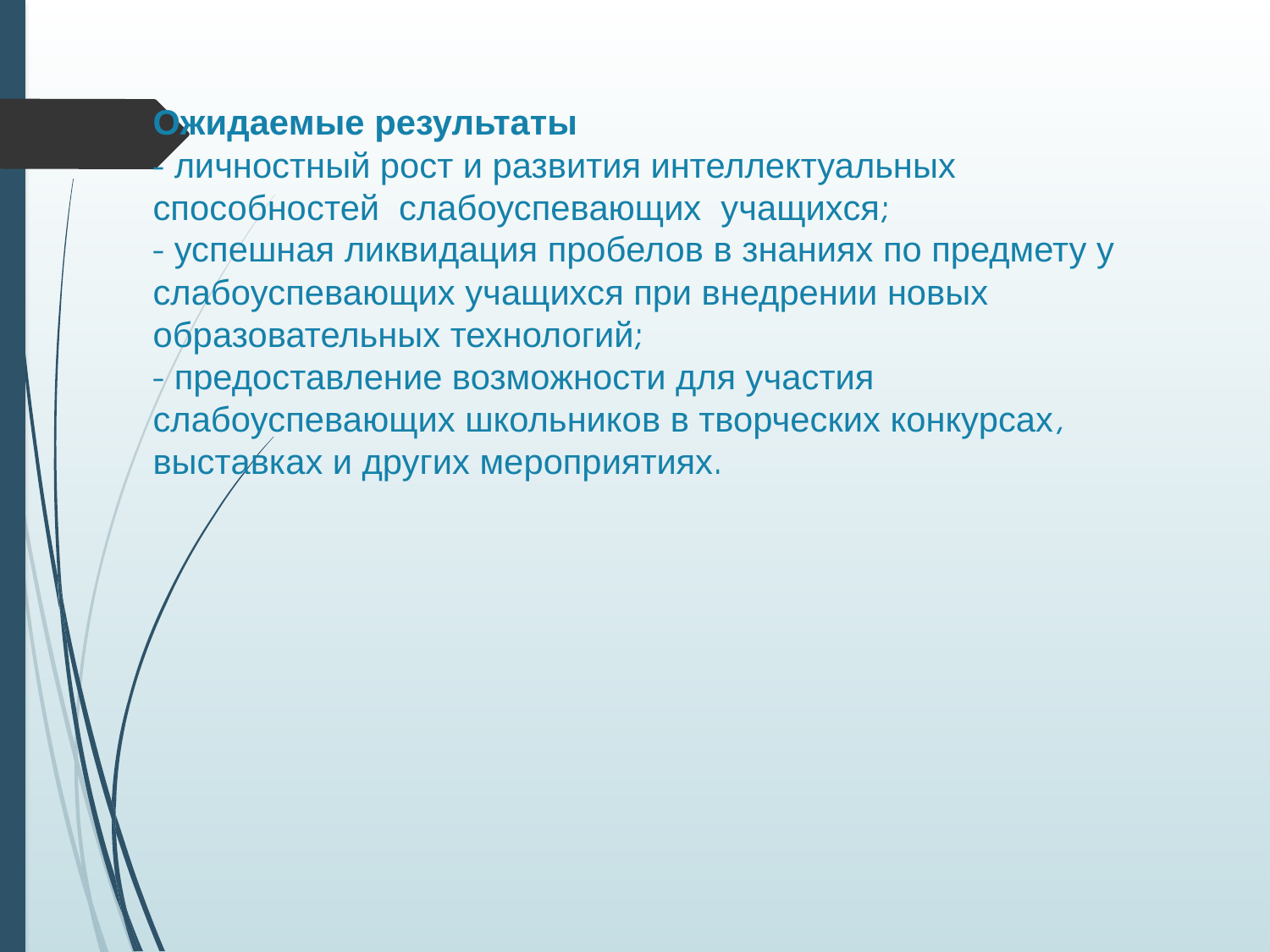

# Ожидаемые результаты - личностный рост и развития интеллектуальных способностей  слабоуспевающих  учащихся;   - успешная ликвидация пробелов в знаниях по предмету у слабоуспевающих учащихся при внедрении новых образовательных технологий; - предоставление возможности для участия слабоуспевающих школьников в творческих конкурсах, выставках и других мероприятиях.